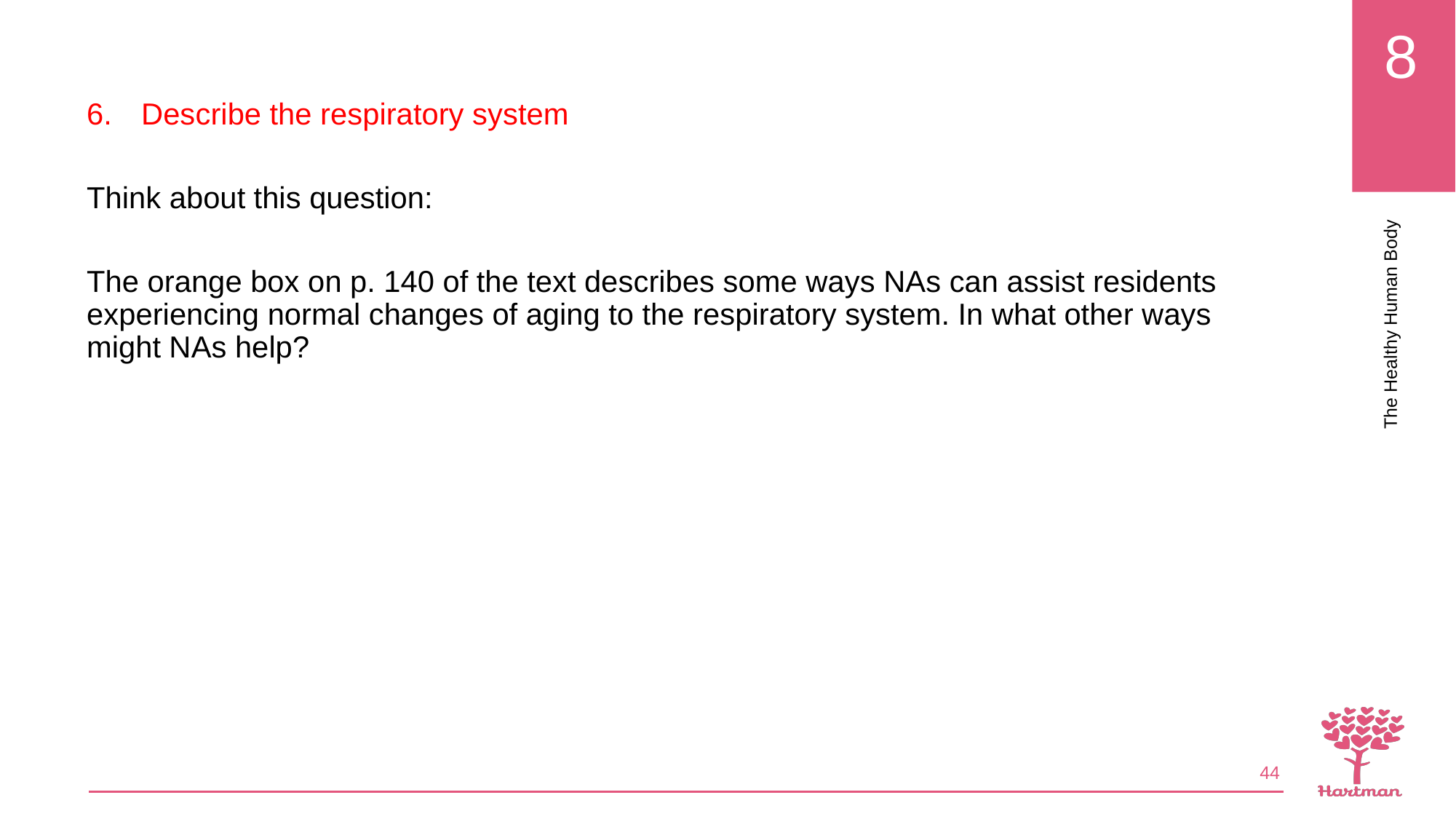

Describe the respiratory system

Think about this question:

The orange box on p. 140 of the text describes some ways NAs can assist residents experiencing normal changes of aging to the respiratory system. In what other ways might NAs help?

44